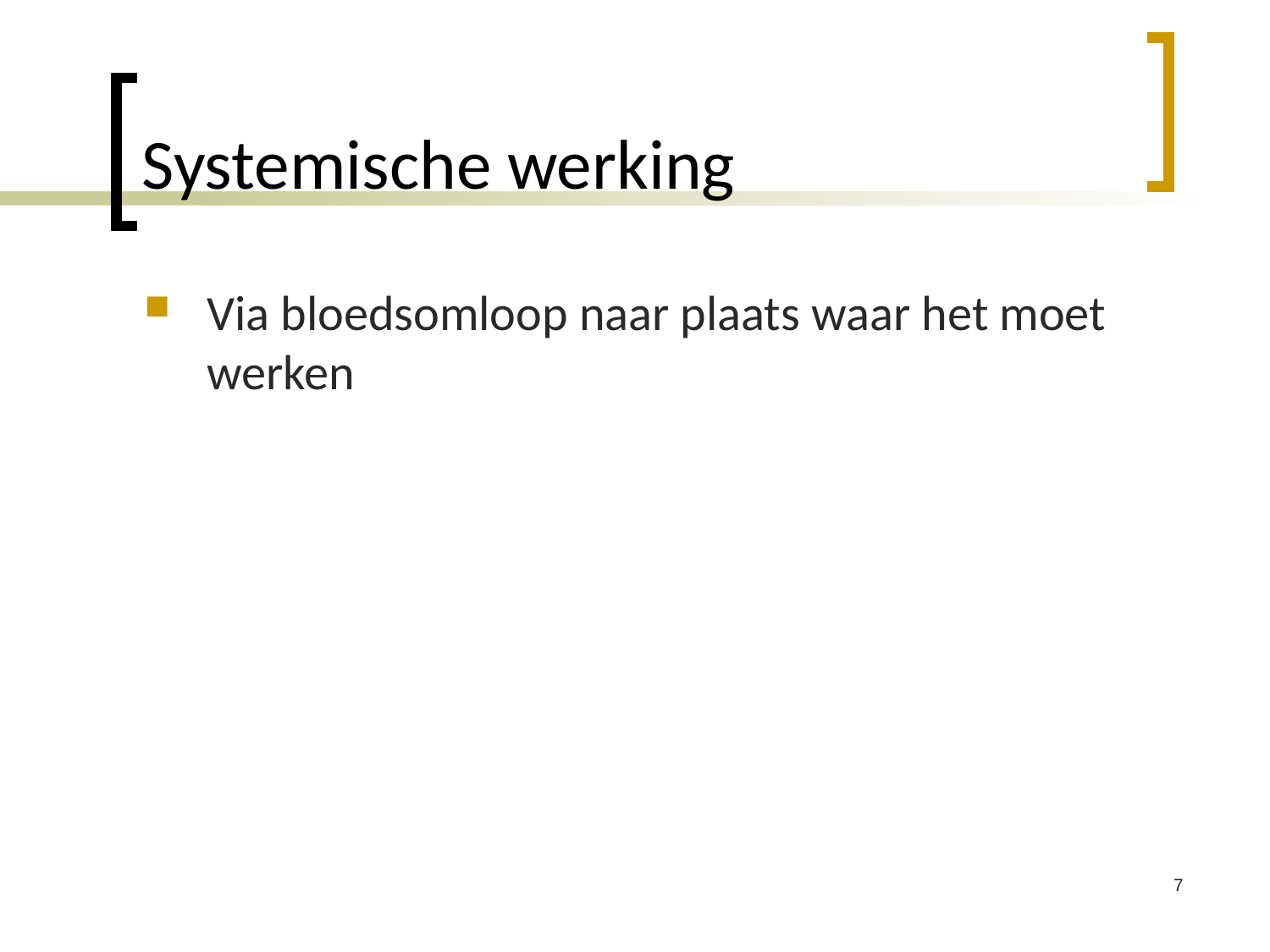

# Systemische werking
Via bloedsomloop naar plaats waar het moet werken

7